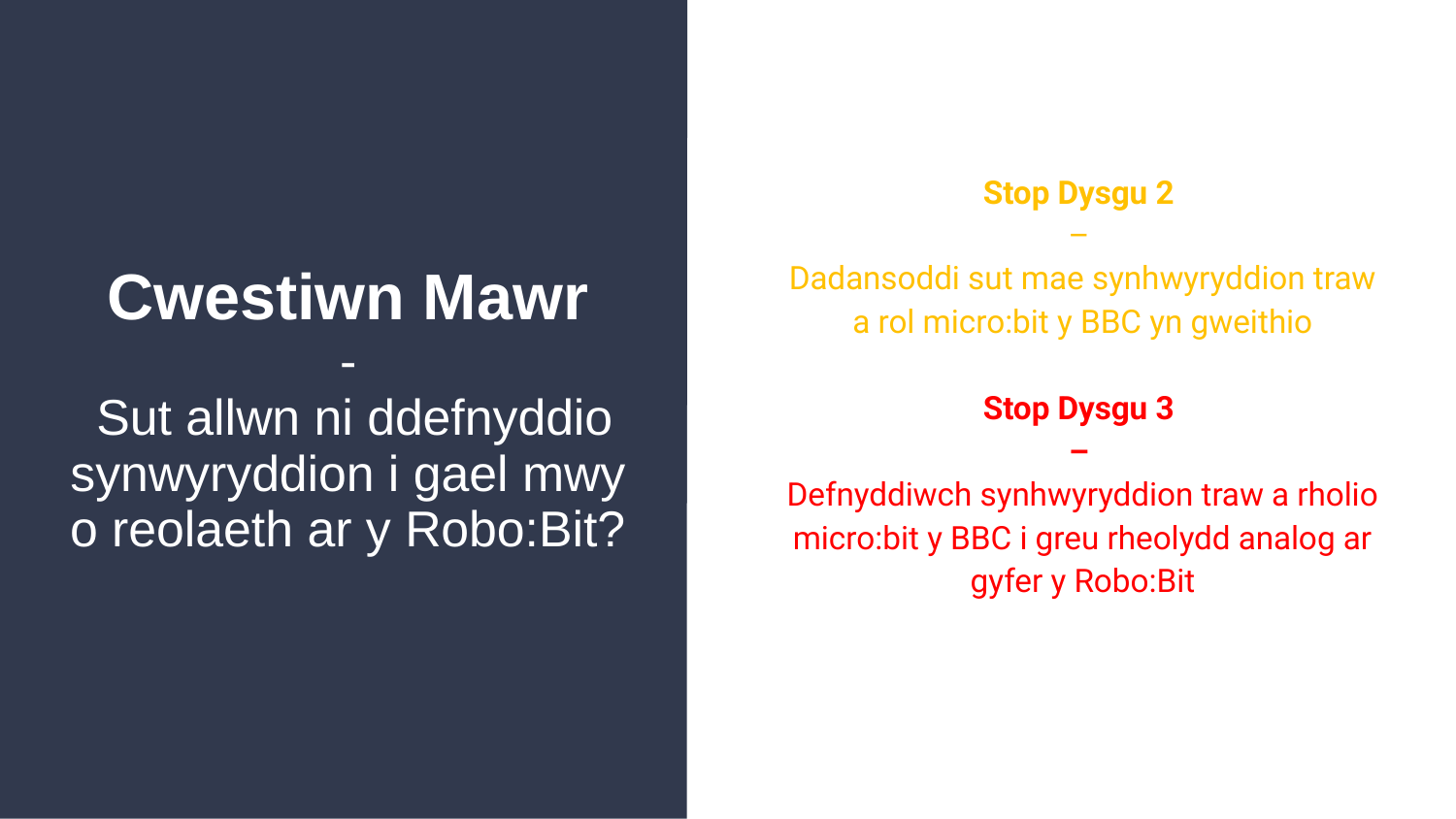

Stop Dysgu 2
–
Dadansoddi sut mae synhwyryddion traw a rol micro:bit y BBC yn gweithio

Stop Dysgu 3
–
Defnyddiwch synhwyryddion traw a rholio micro:bit y BBC i greu rheolydd analog ar gyfer y Robo:Bit

# Cwestiwn Mawr - Sut allwn ni ddefnyddio synwyryddion i gael mwy o reolaeth ar y Robo:Bit?